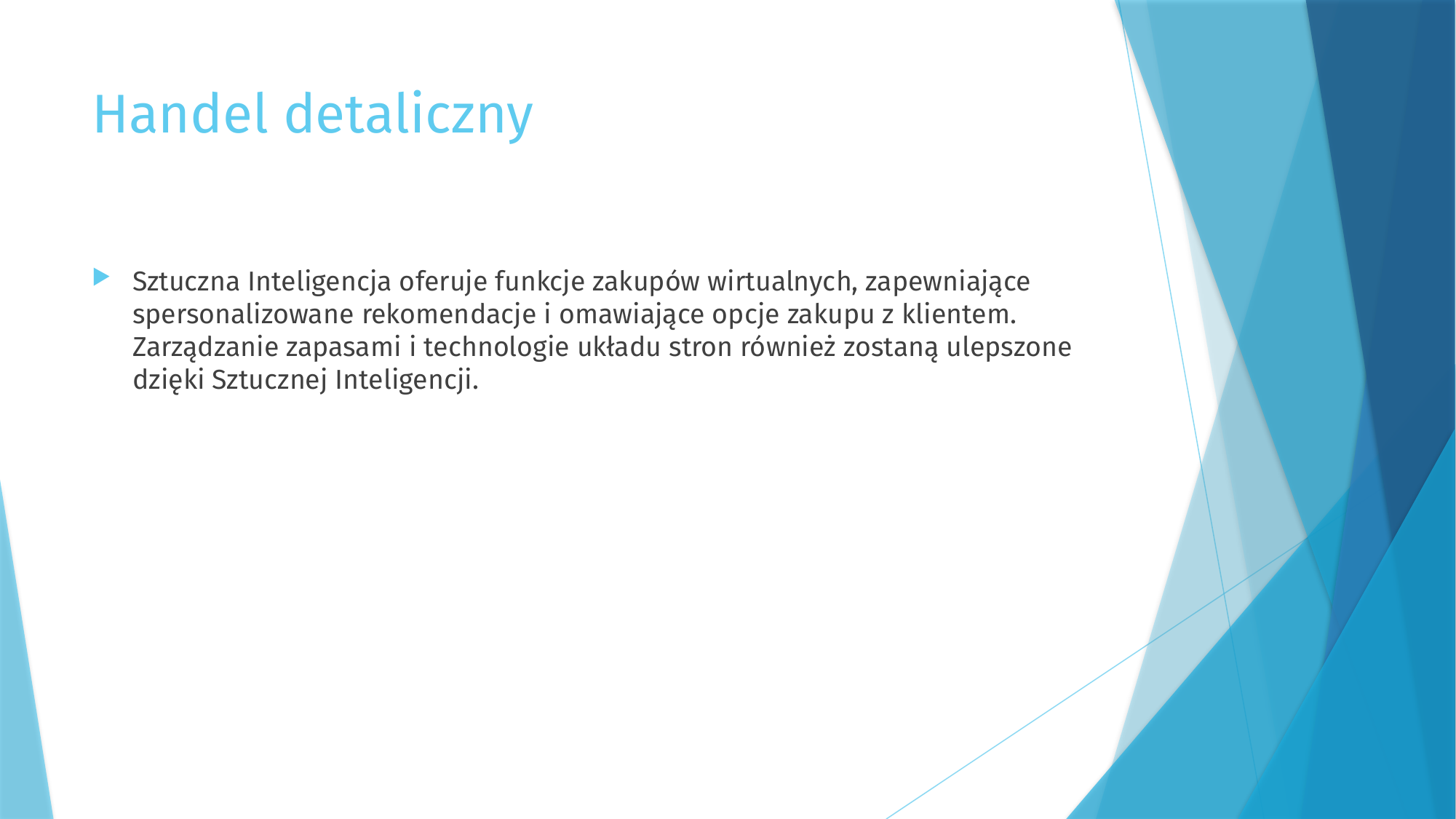

# Handel detaliczny
Sztuczna Inteligencja oferuje funkcje zakupów wirtualnych, zapewniające spersonalizowane rekomendacje i omawiające opcje zakupu z klientem. Zarządzanie zapasami i technologie układu stron również zostaną ulepszone dzięki Sztucznej Inteligencji.